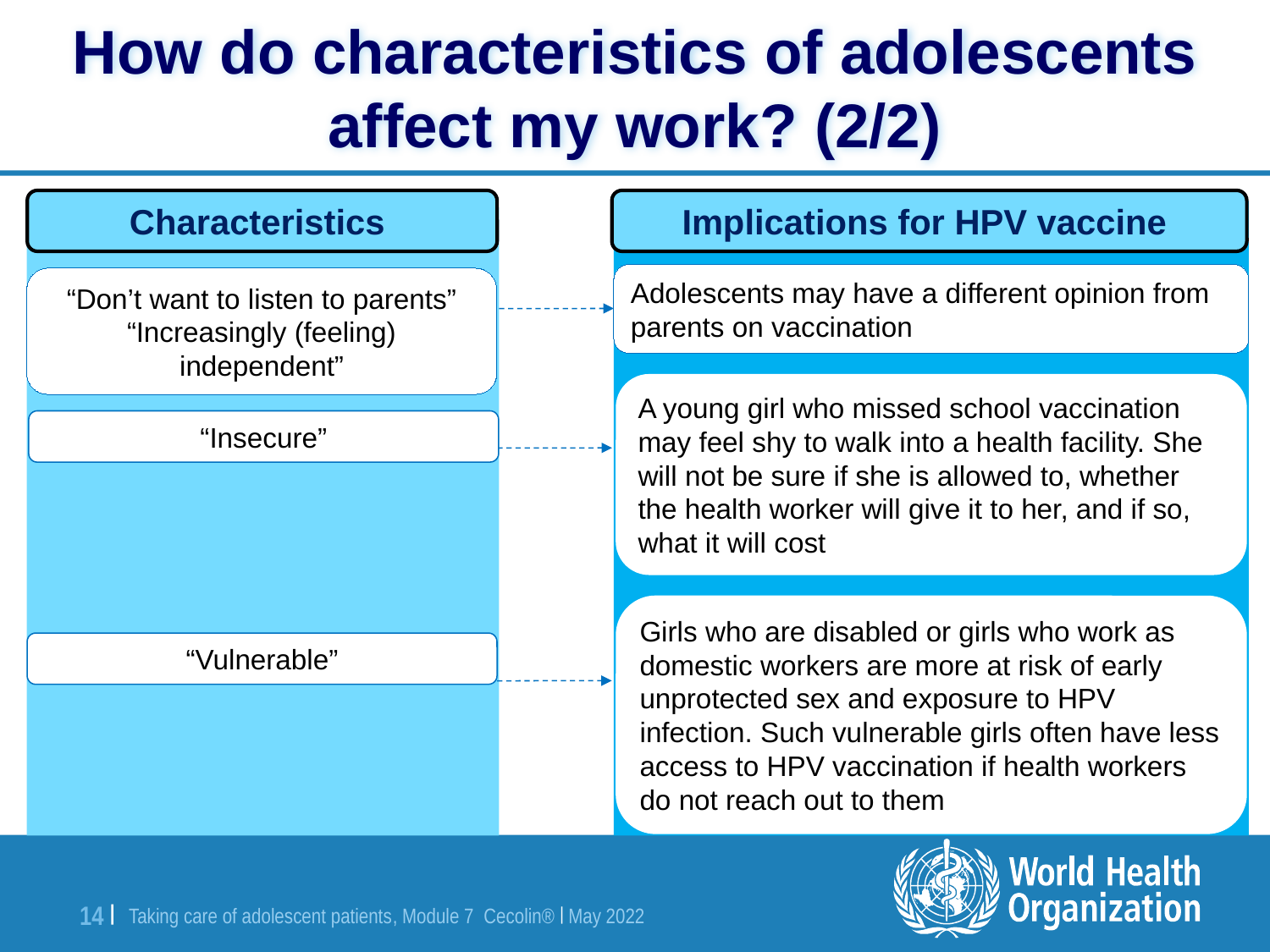

# How do characteristics of adolescents affect my work? (2/2)
Characteristics
Implications for HPV vaccine

Adolescents may have a different opinion from parents on vaccination
“Don’t want to listen to parents”
“Increasingly (feeling) independent”
A young girl who missed school vaccination may feel shy to walk into a health facility. She will not be sure if she is allowed to, whether the health worker will give it to her, and if so, what it will cost
“Insecure”
Girls who are disabled or girls who work as domestic workers are more at risk of early unprotected sex and exposure to HPV infection. Such vulnerable girls often have less access to HPV vaccination if health workers do not reach out to them
“Vulnerable”